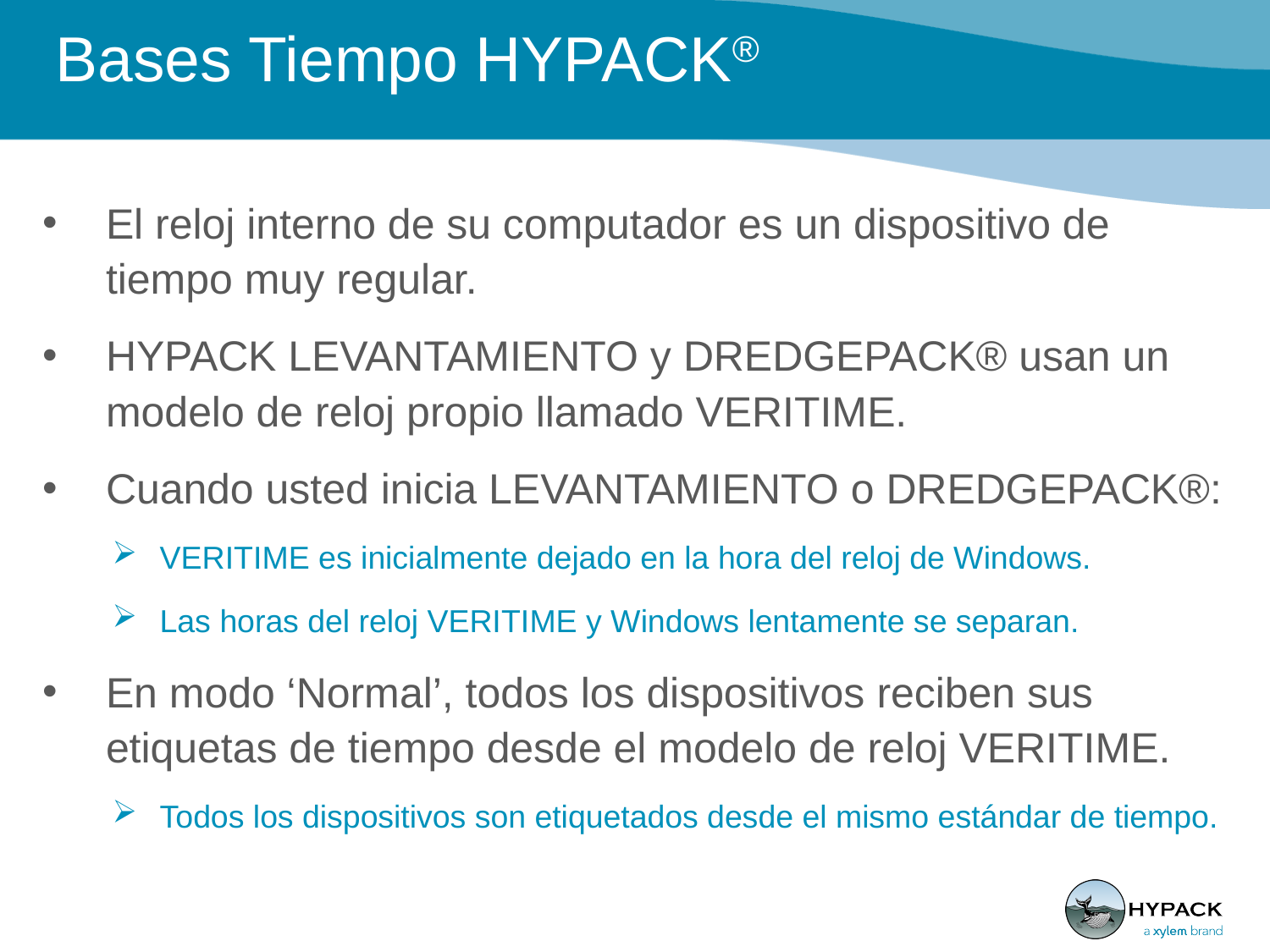

# Bases Tiempo HYPACK®
El reloj interno de su computador es un dispositivo de tiempo muy regular.
HYPACK LEVANTAMIENTO y DREDGEPACK® usan un modelo de reloj propio llamado VERITIME.
Cuando usted inicia LEVANTAMIENTO o DREDGEPACK®:
VERITIME es inicialmente dejado en la hora del reloj de Windows.
Las horas del reloj VERITIME y Windows lentamente se separan.
En modo ‘Normal’, todos los dispositivos reciben sus etiquetas de tiempo desde el modelo de reloj VERITIME.
Todos los dispositivos son etiquetados desde el mismo estándar de tiempo.